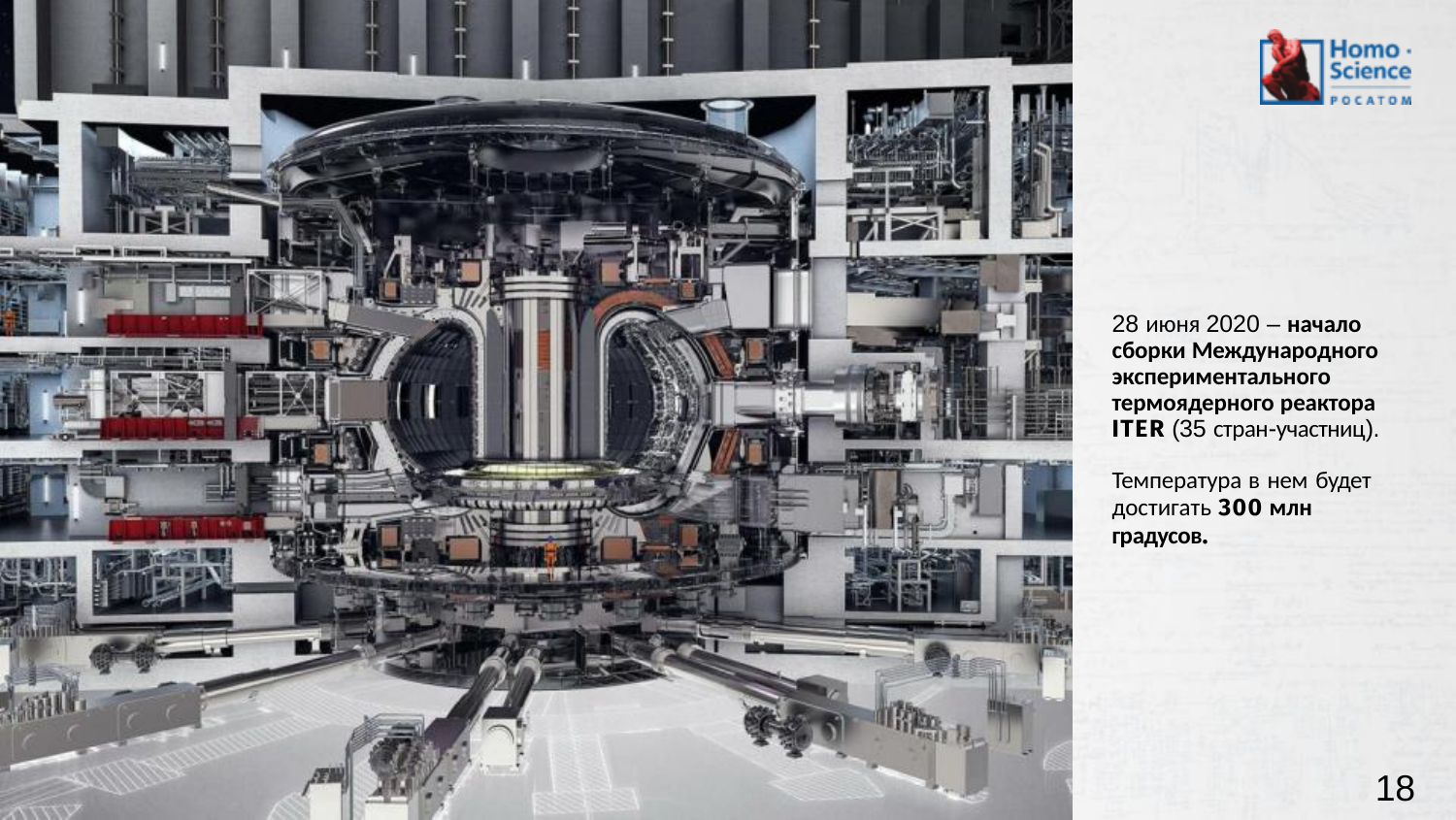

28 июня 2020 – начало  сборки Международного  экспериментального  термоядерного реактора  ITER (35 стран-участниц).
Температура в нем будет
достигать 300 млн градусов.
18